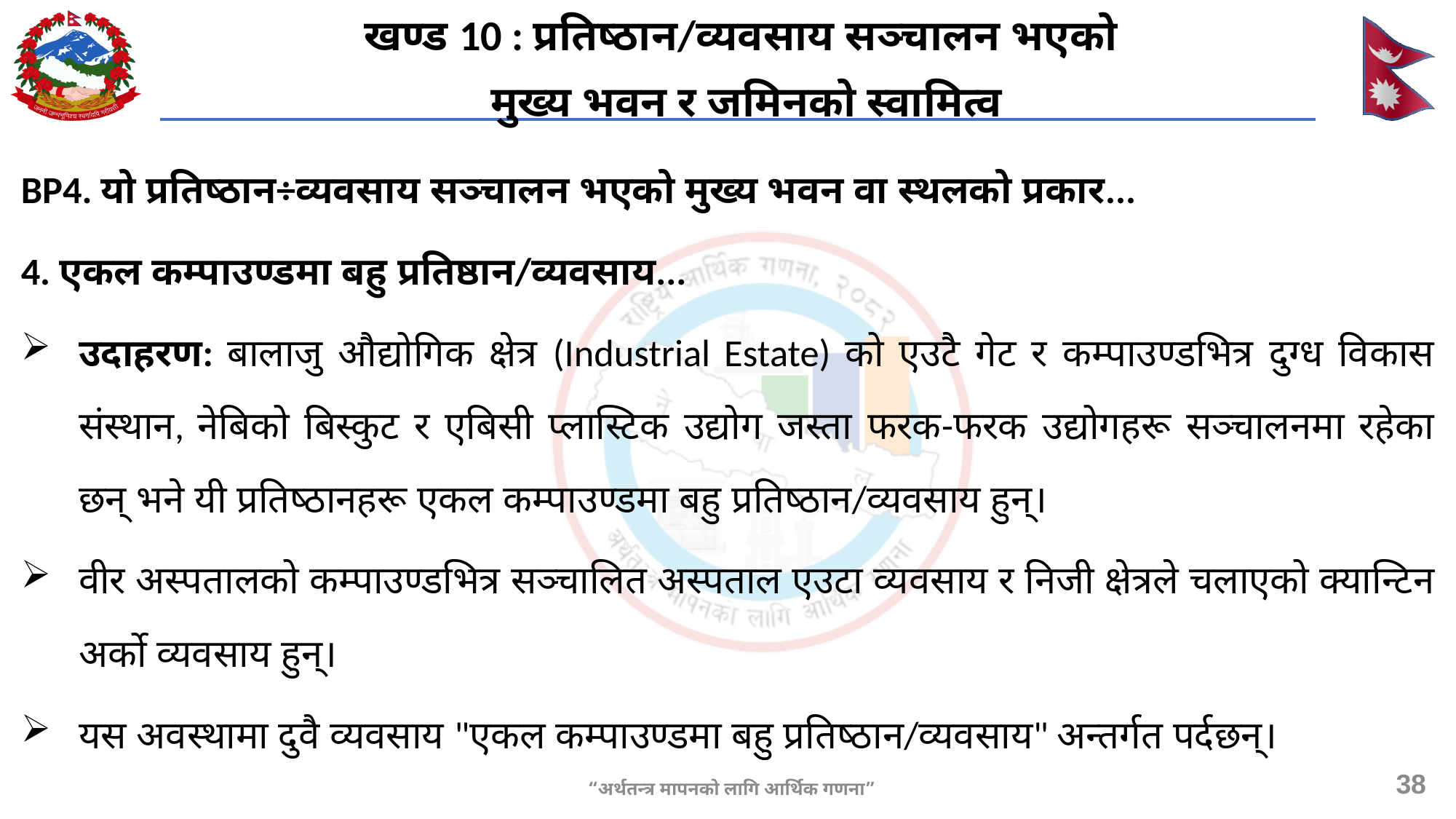

खण्ड 10 : प्रतिष्ठान/व्यवसाय सञ्चालन भएको
मुख्य भवन र जमिनको स्वामित्व
BP4. यो प्रतिष्ठान÷व्यवसाय सञ्चालन भएको मुख्य भवन वा स्थलको प्रकार...
4. एकल कम्पाउण्डमा बहु प्रतिष्ठान/व्यवसाय...
उदाहरण: बालाजु औद्योगिक क्षेत्र (Industrial Estate) को एउटै गेट र कम्पाउण्डभित्र दुग्ध विकास संस्थान, नेबिको बिस्कुट र एबिसी प्लास्टिक उद्योग जस्ता फरक-फरक उद्योगहरू सञ्चालनमा रहेका छन् भने यी प्रतिष्ठानहरू एकल कम्पाउण्डमा बहु प्रतिष्ठान/व्यवसाय हुन्।
वीर अस्पतालको कम्पाउण्डभित्र सञ्चालित अस्पताल एउटा व्यवसाय र निजी क्षेत्रले चलाएको क्यान्टिन अर्को व्यवसाय हुन्।
यस अवस्थामा दुवै व्यवसाय "एकल कम्पाउण्डमा बहु प्रतिष्ठान/व्यवसाय" अन्तर्गत पर्दछन्।

38
“अर्थतन्त्र मापनको लागि आर्थिक गणना”